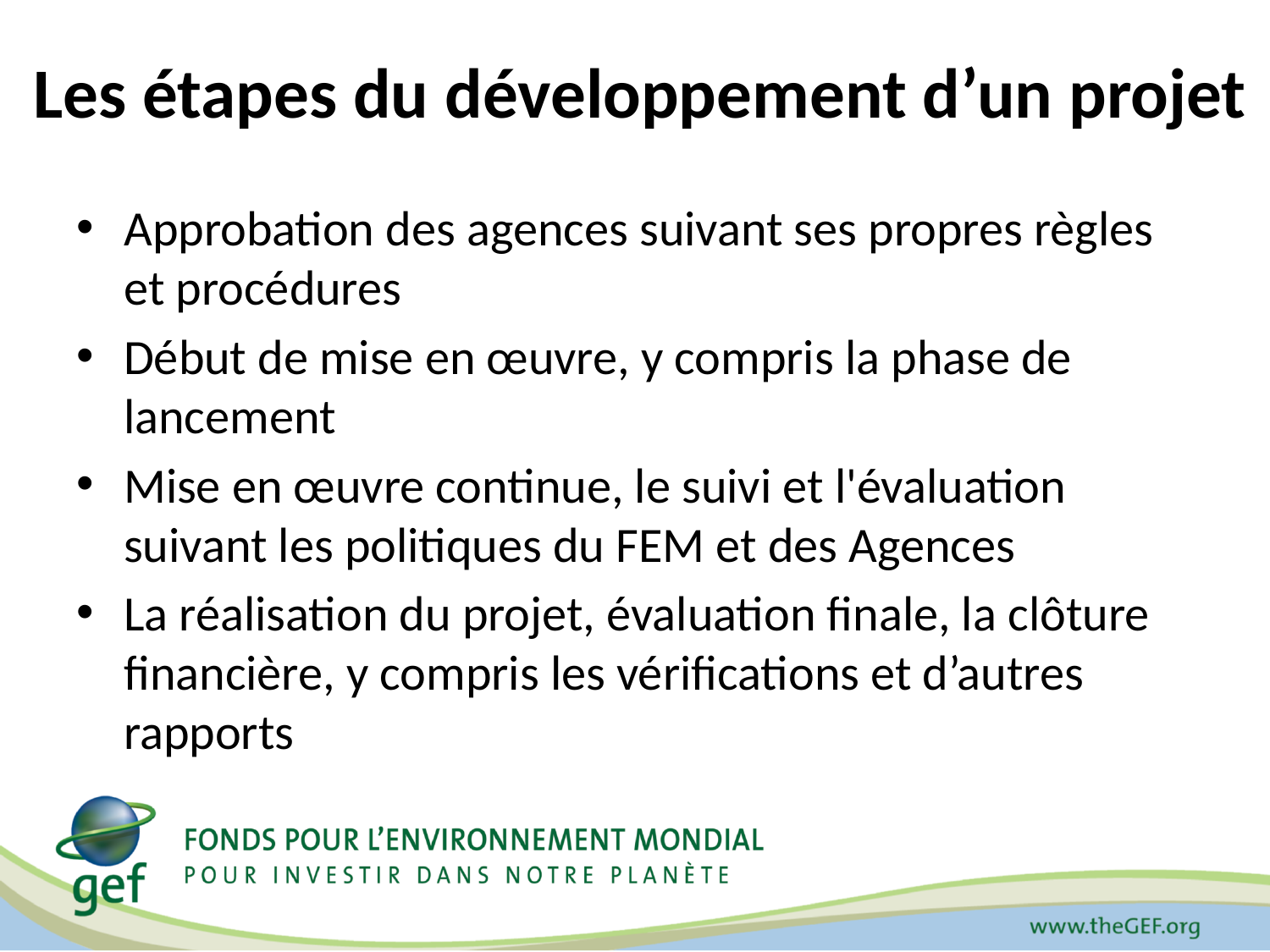

# Les étapes du développement d’un projet
Approbation des agences suivant ses propres règles et procédures
Début de mise en œuvre, y compris la phase de lancement
Mise en œuvre continue, le suivi et l'évaluation suivant les politiques du FEM et des Agences
La réalisation du projet, évaluation finale, la clôture financière, y compris les vérifications et d’autres rapports